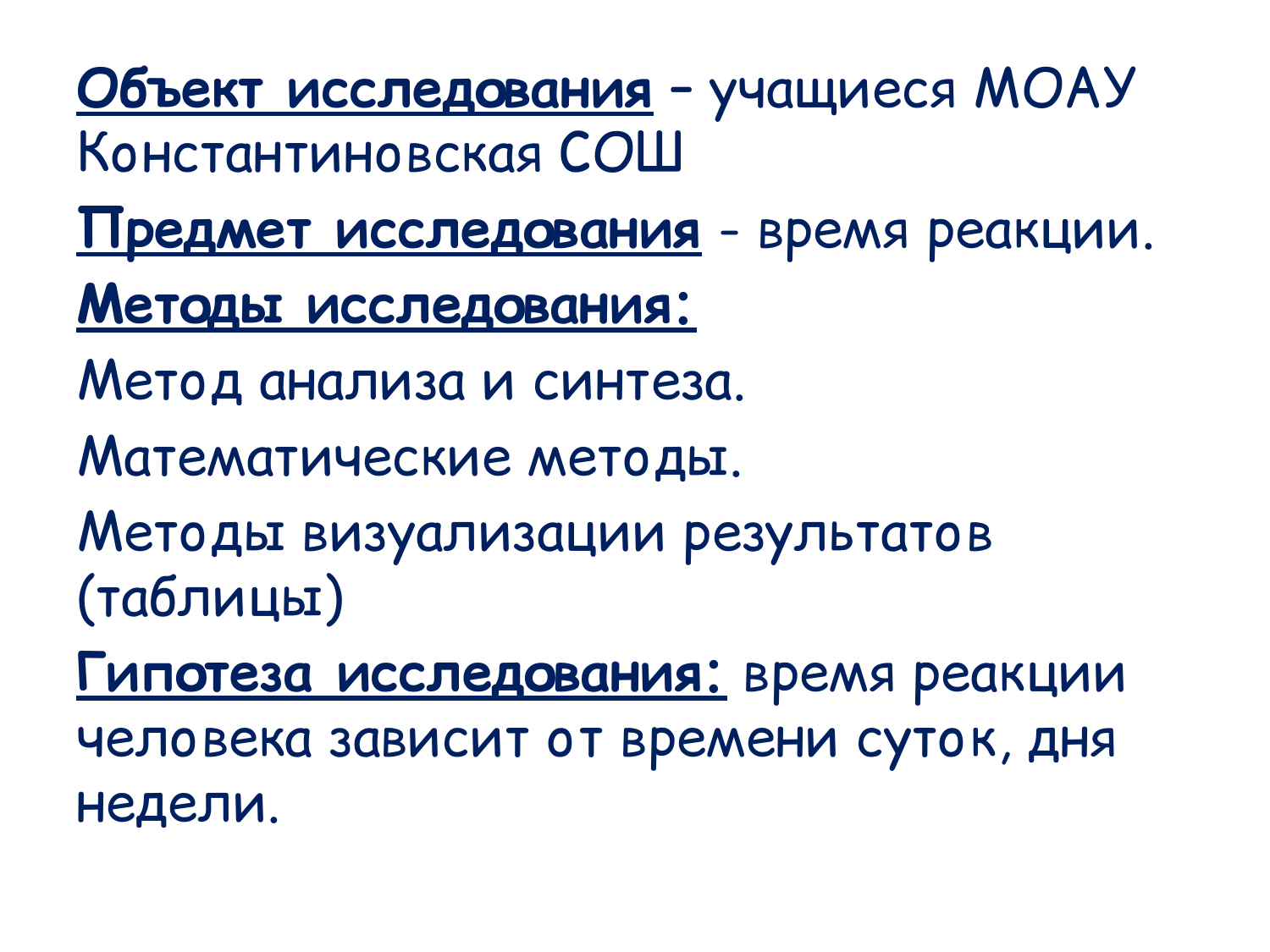

Объект исследования – учащиеся МОАУ Константиновская СОШ
Предмет исследования - время реакции.
Методы исследования:
Метод анализа и синтеза.
Математические методы.
Методы визуализации результатов (таблицы)
Гипотеза исследования: время реакции человека зависит от времени суток, дня недели.